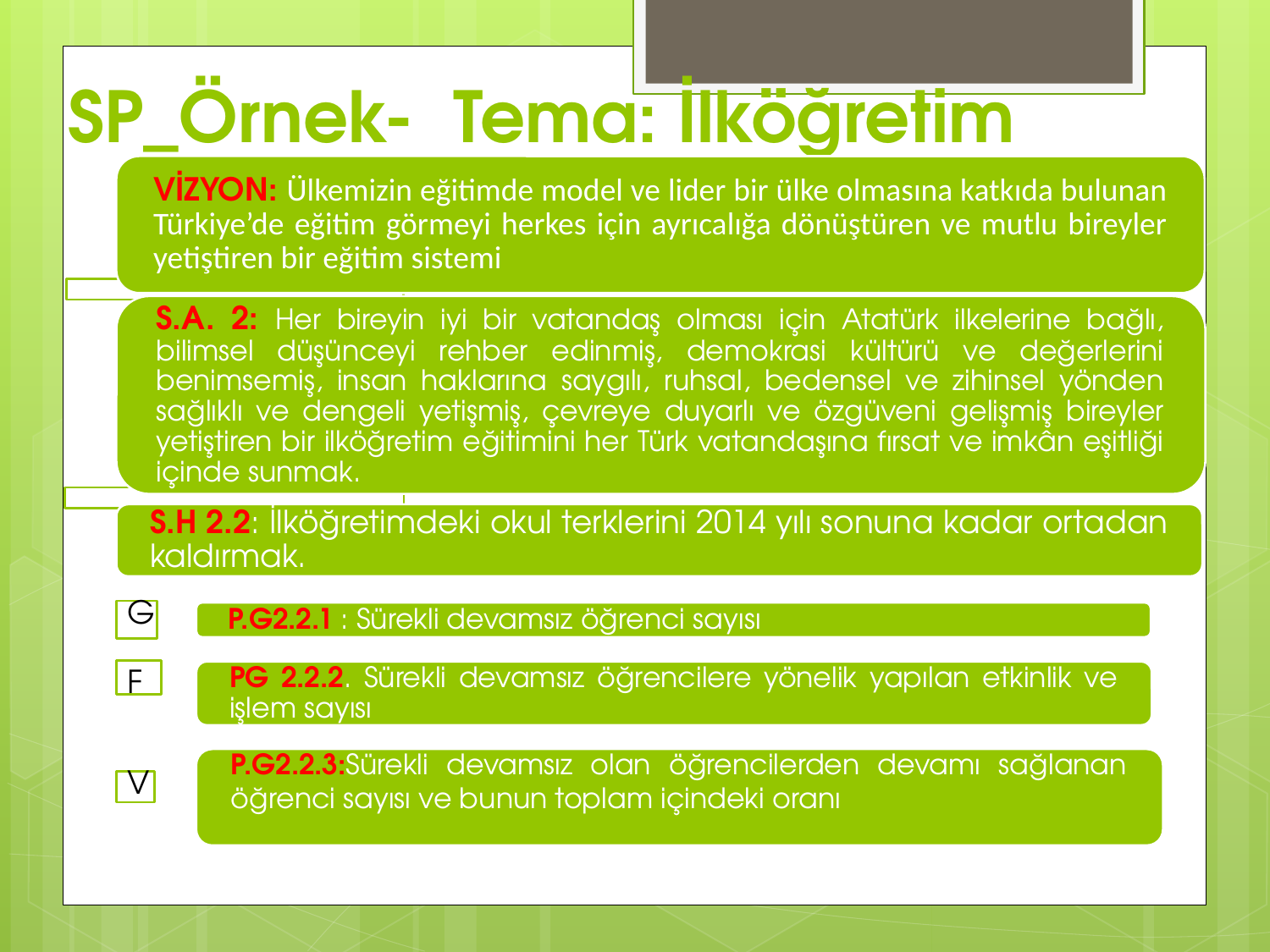

# SP_Örnek-  Tema: İlköğretim
VİZYON: Ülkemizin eğitimde model ve lider bir ülke olmasına katkıda bulunan Türkiye’de eğitim görmeyi herkes için ayrıcalığa dönüştüren ve mutlu bireyler yetiştiren bir eğitim sistemi
S.A. 2: Her bireyin iyi bir vatandaş olması için Atatürk ilkelerine bağlı, bilimsel düşünceyi rehber edinmiş, demokrasi kültürü ve değerlerini benimsemiş, insan haklarına saygılı, ruhsal, bedensel ve zihinsel yönden sağlıklı ve dengeli yetişmiş, çevreye duyarlı ve özgüveni gelişmiş bireyler yetiştiren bir ilköğretim eğitimini her Türk vatandaşına fırsat ve imkân eşitliği içinde sunmak.

S.H 2.2: İlköğretimdeki okul terklerini 2014 yılı sonuna kadar ortadan kaldırmak.
P.G2.2.1 : Sürekli devamsız öğrenci sayısı
PG 2.2.2. Sürekli devamsız öğrencilere yönelik yapılan etkinlik ve işlem sayısı
P.G2.2.3:Sürekli devamsız olan öğrencilerden devamı sağlanan öğrenci sayısı ve bunun toplam içindeki oranı

G
F
V